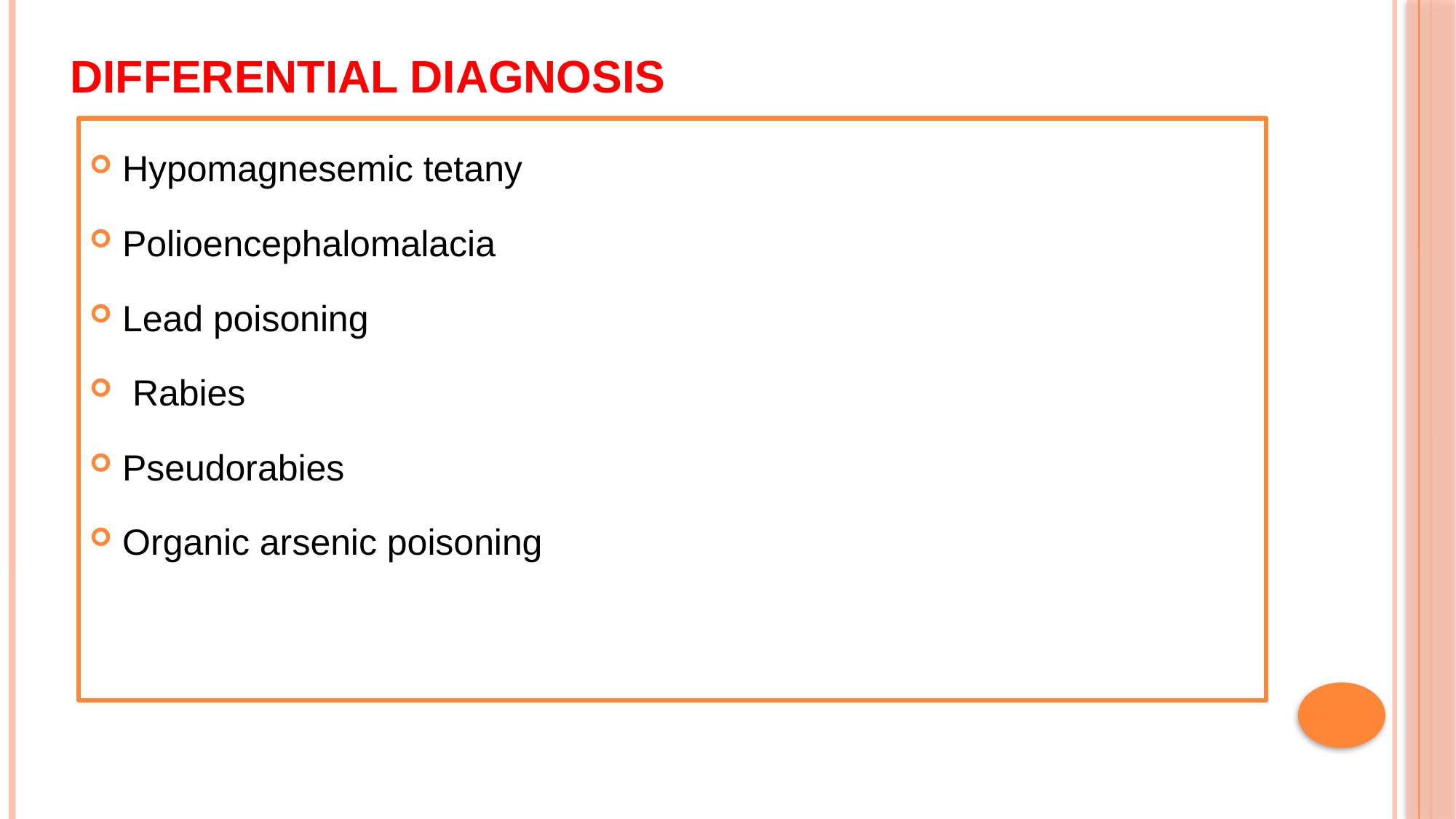

# Differential diagnosis
Hypomagnesemic tetany
Polioencephalomalacia
Lead poisoning
 Rabies
Pseudorabies
Organic arsenic poisoning